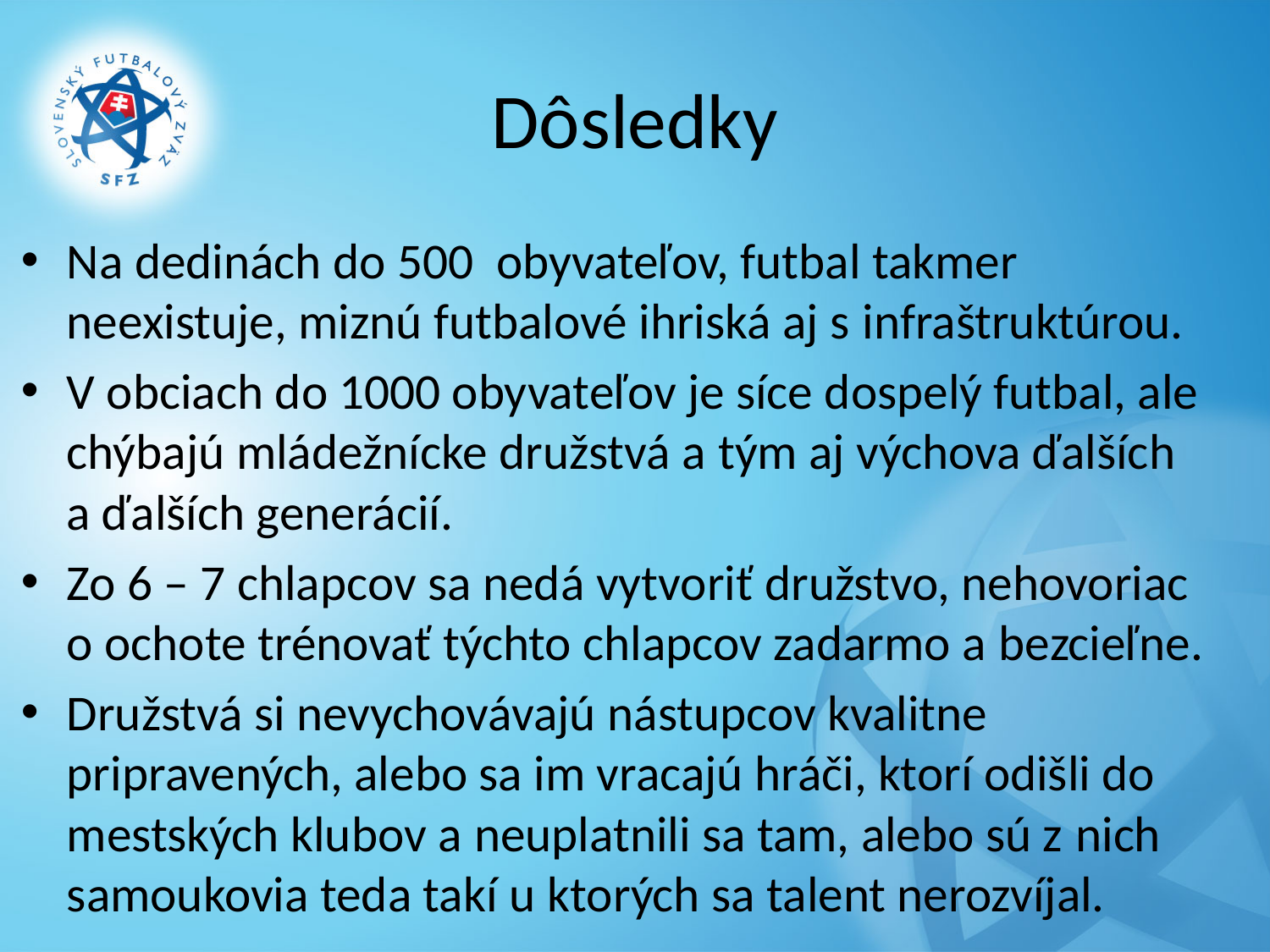

# Dôsledky
Na dedinách do 500  obyvateľov, futbal takmer neexistuje, miznú futbalové ihriská aj s infraštruktúrou.
V obciach do 1000 obyvateľov je síce dospelý futbal, ale chýbajú mládežnícke družstvá a tým aj výchova ďalších a ďalších generácií.
Zo 6 – 7 chlapcov sa nedá vytvoriť družstvo, nehovoriac o ochote trénovať týchto chlapcov zadarmo a bezcieľne.
Družstvá si nevychovávajú nástupcov kvalitne pripravených, alebo sa im vracajú hráči, ktorí odišli do mestských klubov a neuplatnili sa tam, alebo sú z nich samoukovia teda takí u ktorých sa talent nerozvíjal.